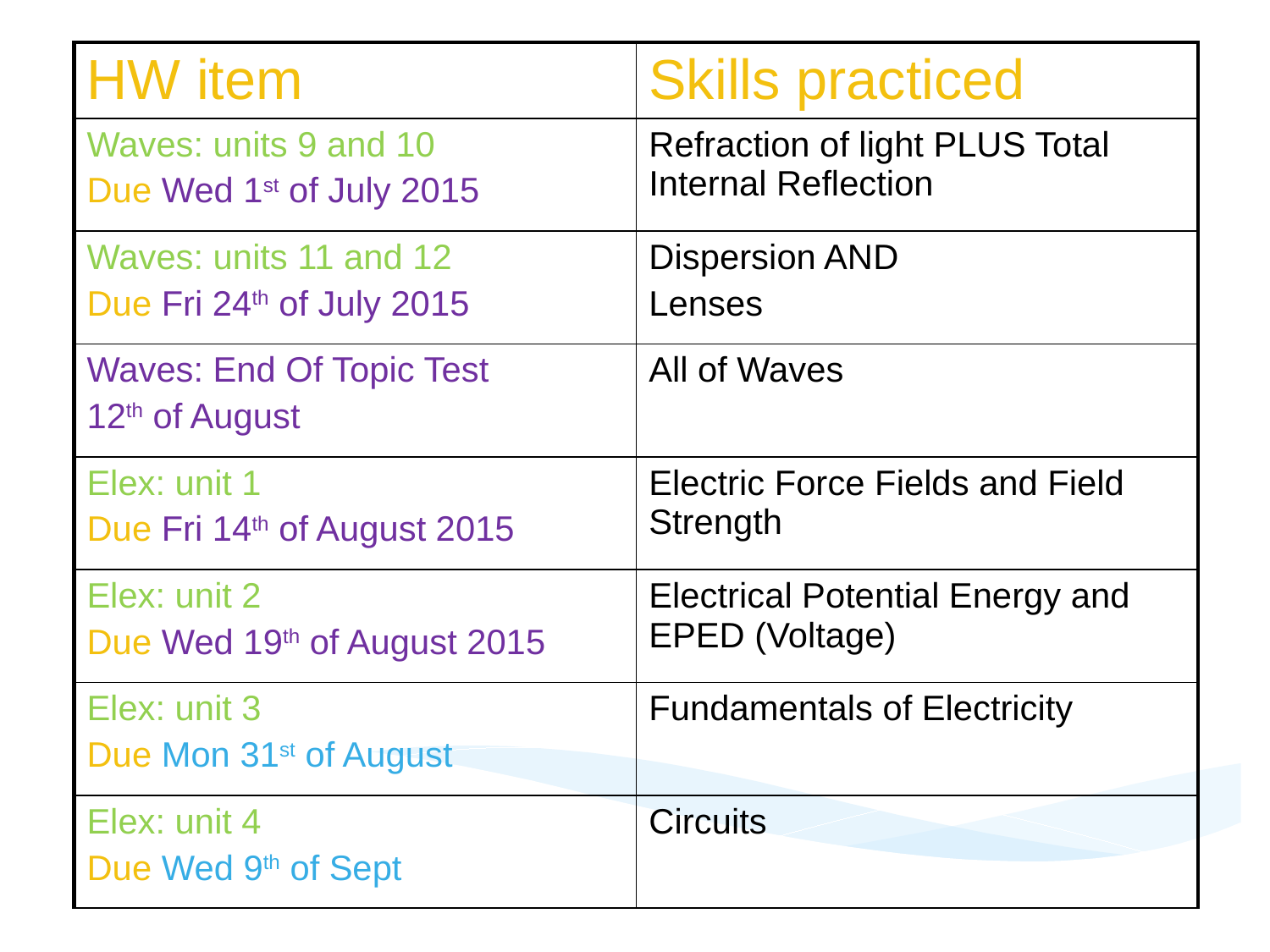

| HW item | Skills practiced |
| --- | --- |
| Waves: units 9 and 10 Due Wed 1st of July 2015 | Refraction of light PLUS Total Internal Reflection |
| Waves: units 11 and 12 Due Fri 24th of July 2015 | Dispersion AND Lenses |
| Waves: End Of Topic Test 12th of August | All of Waves |
| Elex: unit 1 Due Fri 14th of August 2015 | Electric Force Fields and Field Strength |
| Elex: unit 2 Due Wed 19th of August 2015 | Electrical Potential Energy and EPED (Voltage) |
| Elex: unit 3 Due Mon 31st of August | Fundamentals of Electricity |
| Elex: unit 4 Due Wed 9th of Sept | Circuits |